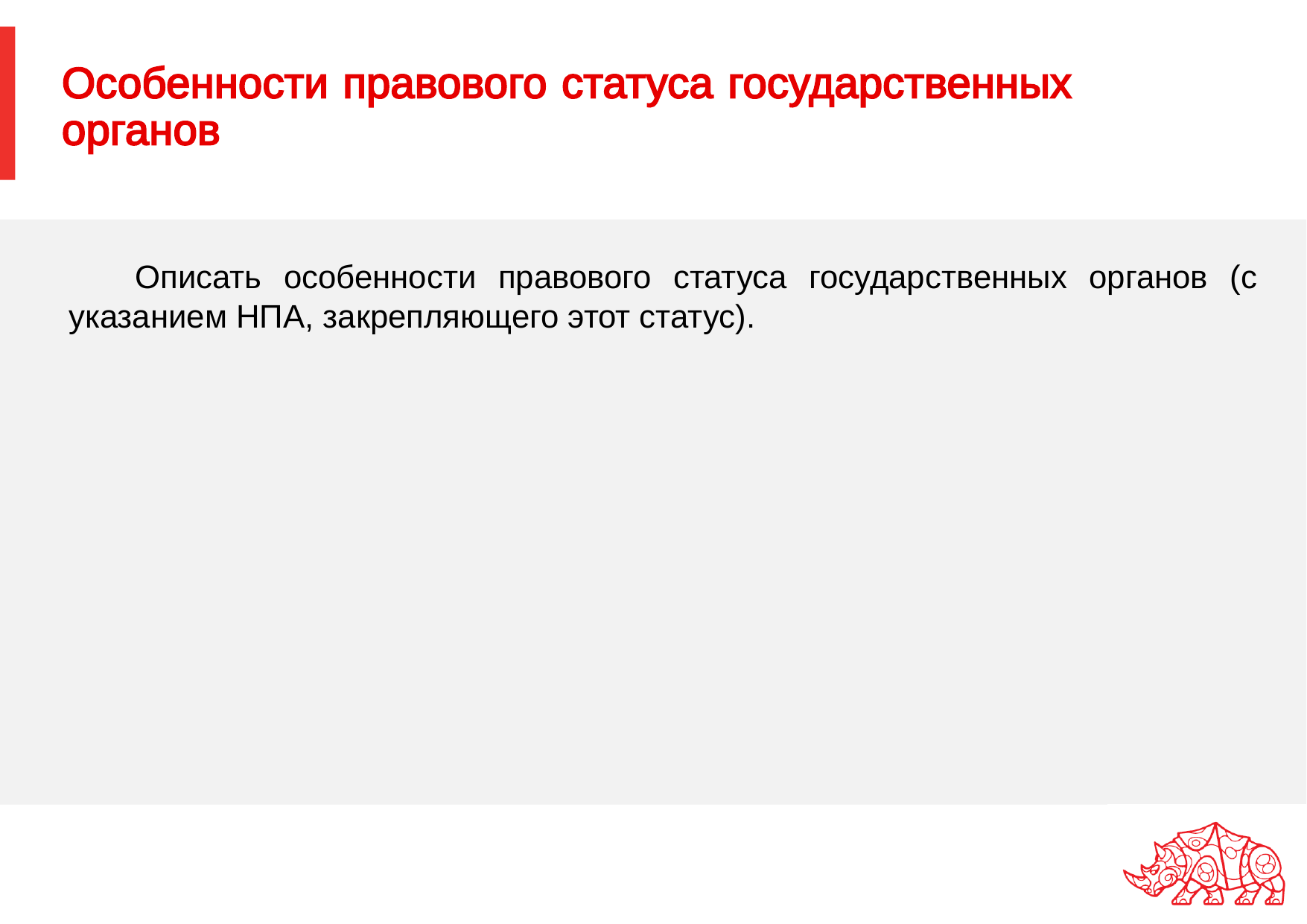

# Особенности правового статуса государственных органов
Описать особенности правового статуса государственных органов (с указанием НПА, закрепляющего этот статус).